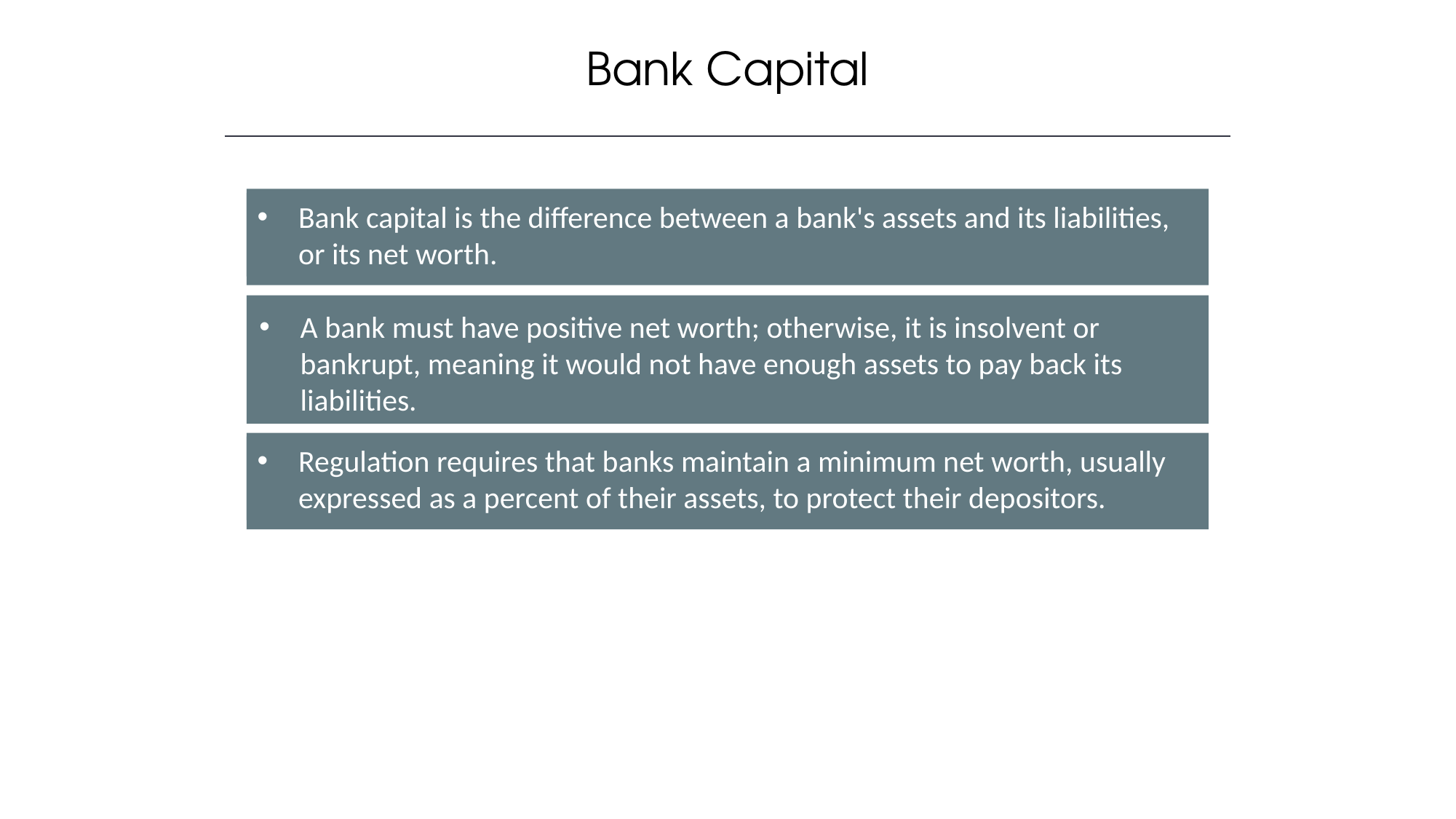

Bank Capital

Bank capital is the difference between a bank's assets and its liabilities, or its net worth.

A bank must have positive net worth; otherwise, it is insolvent or bankrupt, meaning it would not have enough assets to pay back its liabilities.

Regulation requires that banks maintain a minimum net worth, usually expressed as a percent of their assets, to protect their depositors.